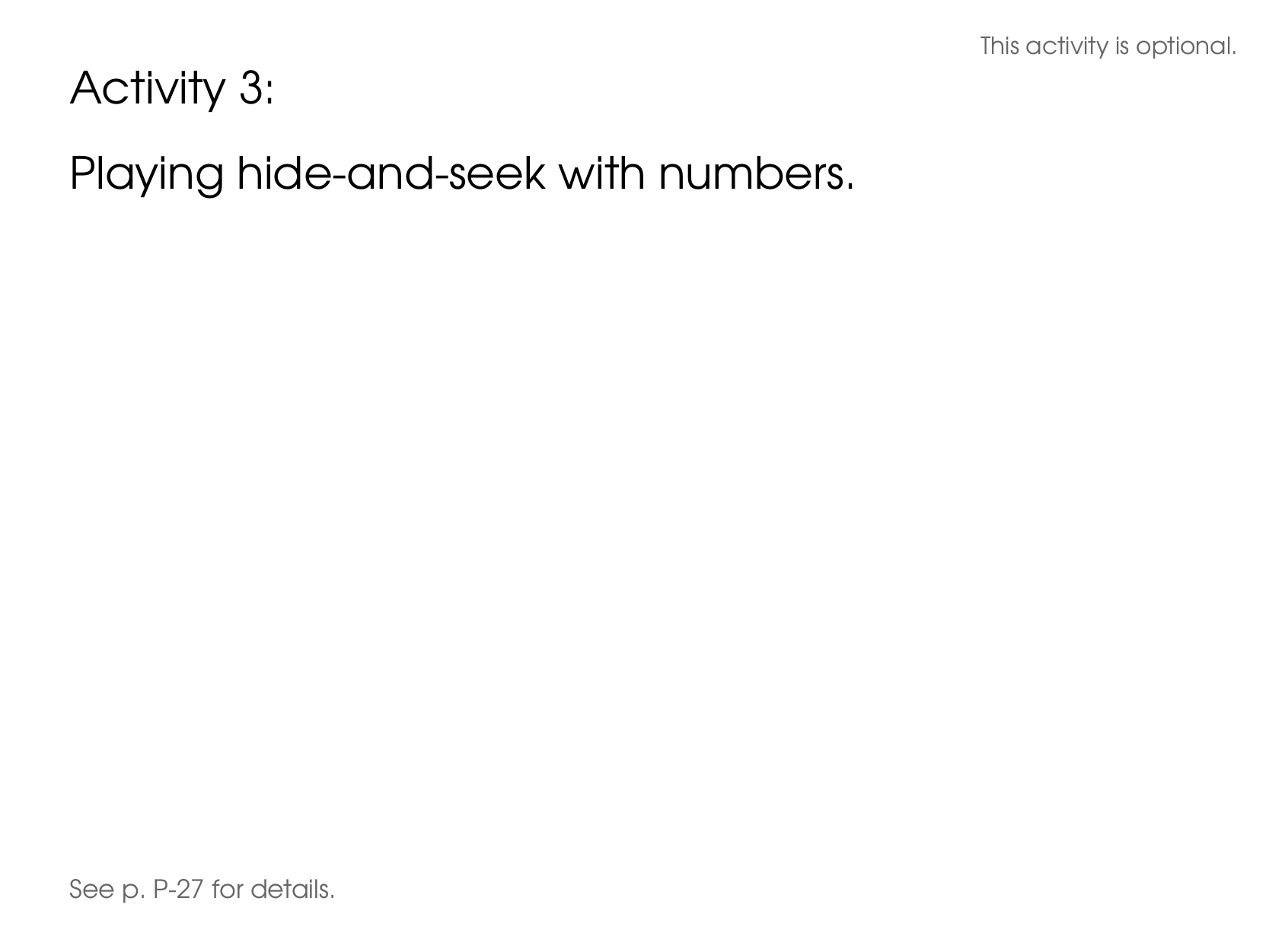

This activity is optional.
Activity 3:
Playing hide-and-seek with numbers.
See p. P-27 for details.